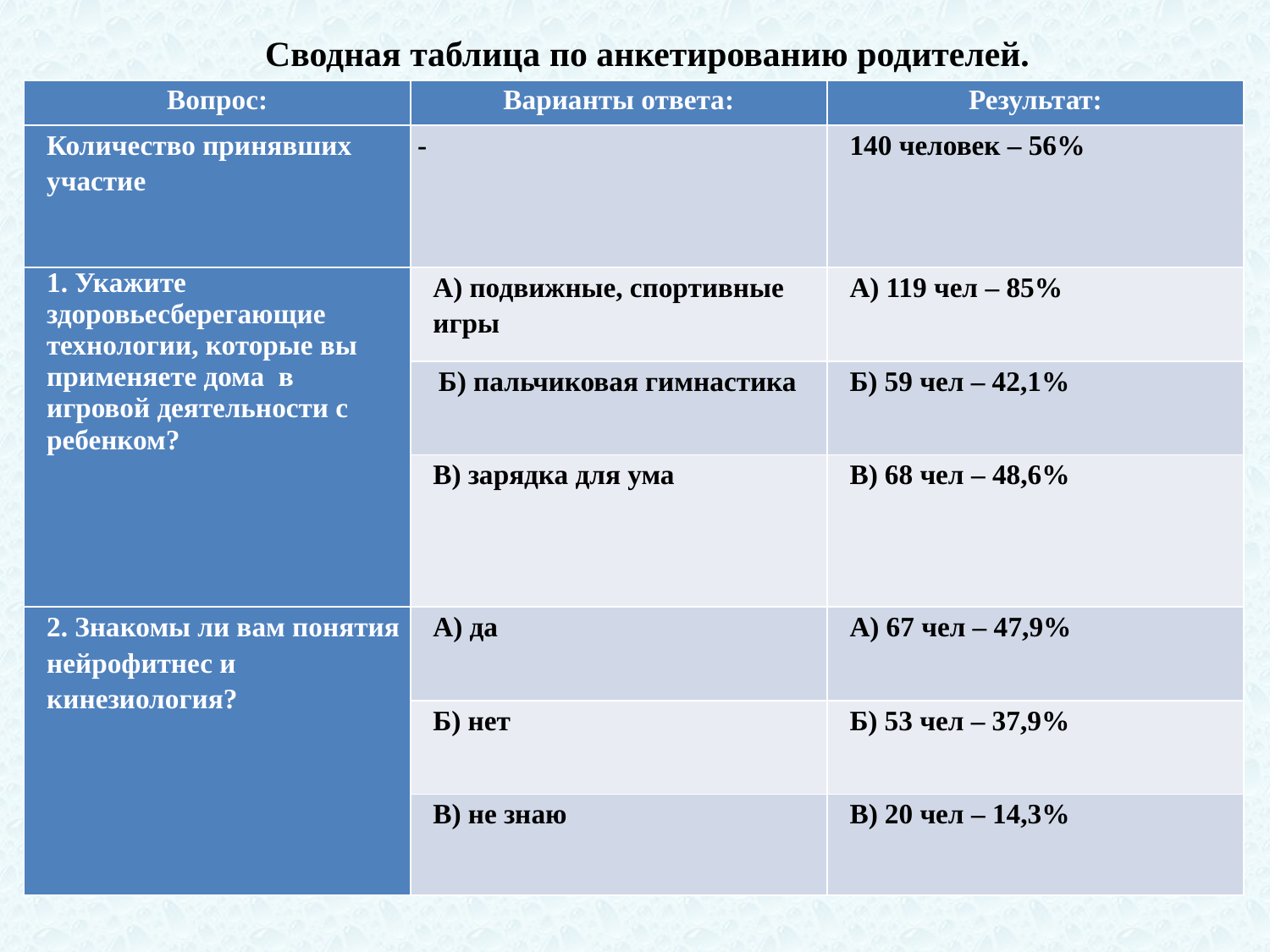

Сводная таблица по анкетированию родителей.
| Вопрос: | Варианты ответа: | Результат: |
| --- | --- | --- |
| Количество принявших участие | - | 140 человек – 56% |
| 1. Укажите здоровьесберегающие технологии, которые вы применяете дома в игровой деятельности с ребенком? | А) подвижные, спортивные игры | А) 119 чел – 85% |
|  | Б) пальчиковая гимнастика | Б) 59 чел – 42,1% |
|  | В) зарядка для ума | В) 68 чел – 48,6% |
| 2. Знакомы ли вам понятия нейрофитнес и кинезиология? | А) да | А) 67 чел – 47,9% |
|  | Б) нет | Б) 53 чел – 37,9% |
|  | В) не знаю | В) 20 чел – 14,3% |